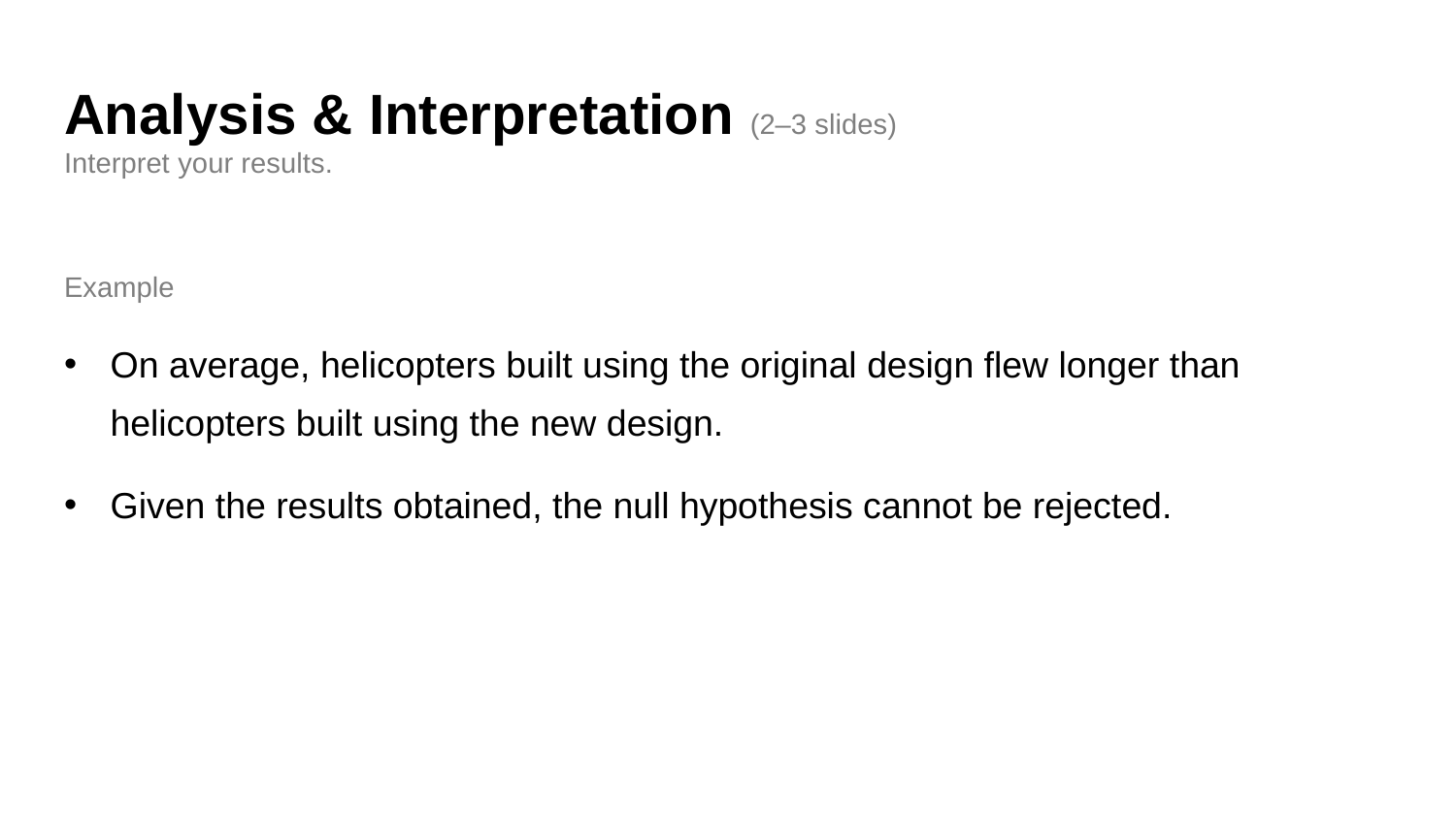

# Analysis & Interpretation (2–3 slides) Interpret your results.
Example
On average, helicopters built using the original design flew longer than helicopters built using the new design.
Given the results obtained, the null hypothesis cannot be rejected.